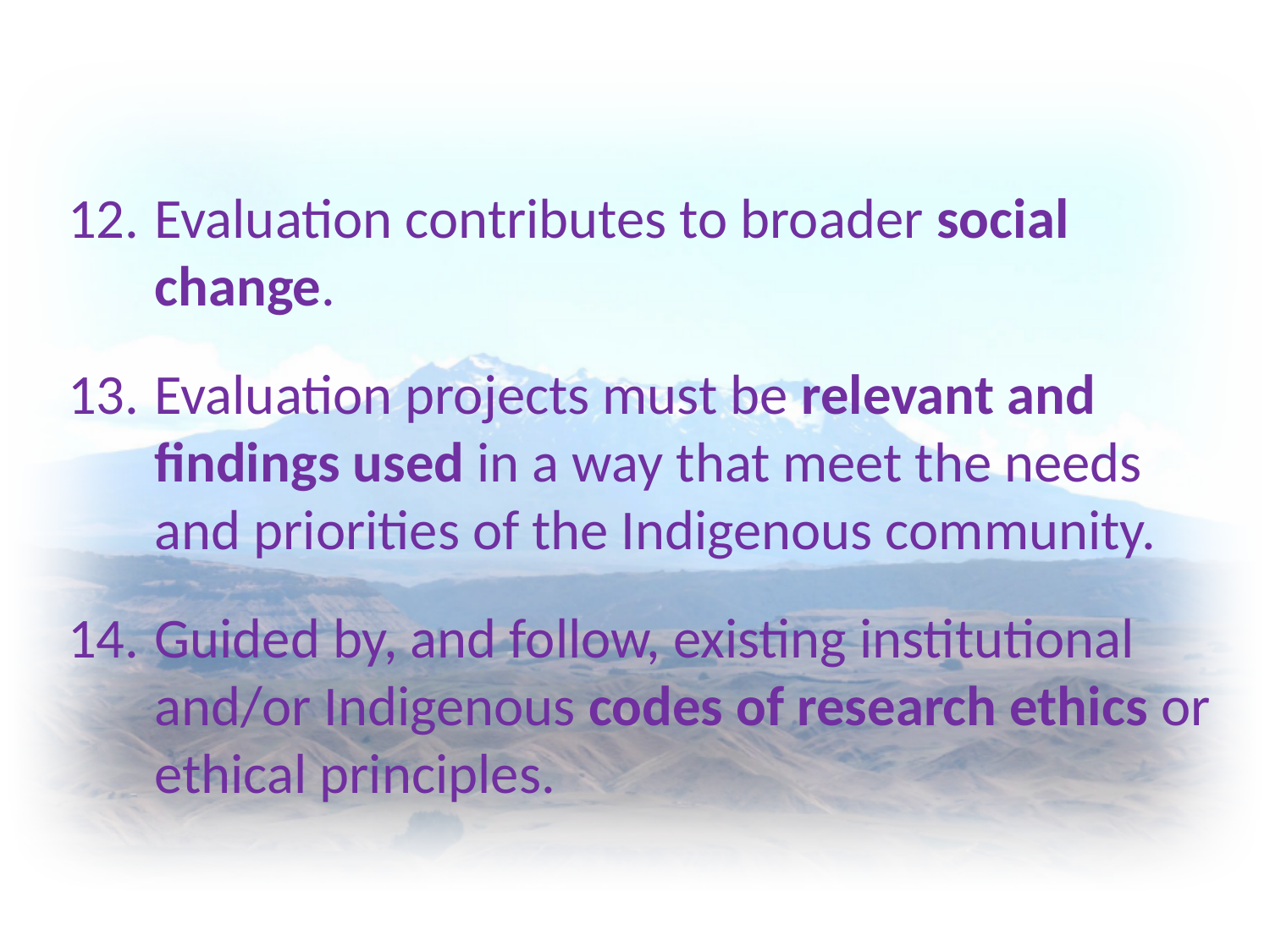

Evaluation contributes to broader social change.

Evaluation projects must be relevant and  findings used in a way that meet the needs and priorities of the Indigenous community.

Guided by, and follow, existing institutional and/or Indigenous codes of research ethics or ethical principles.